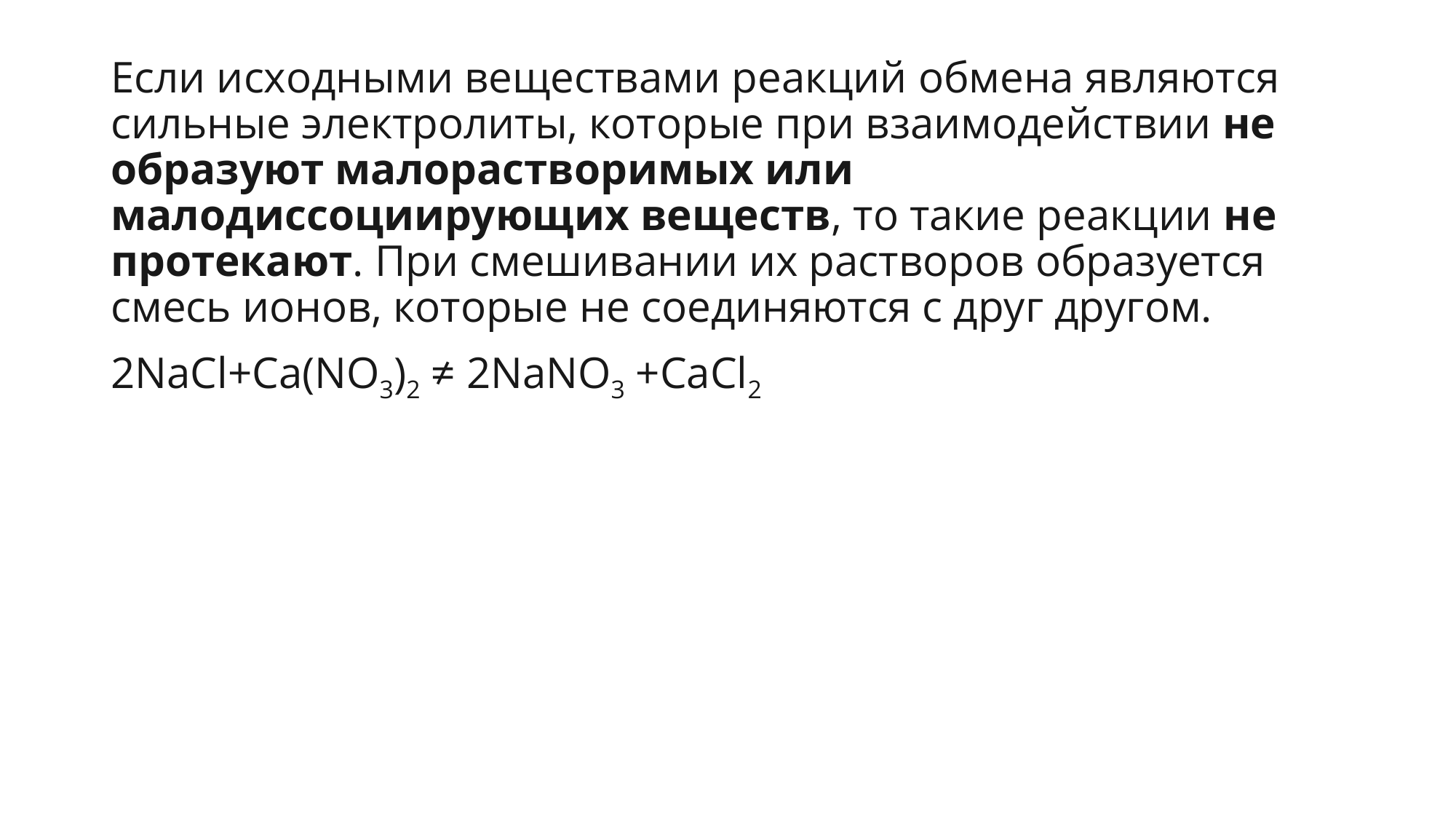

Если исходными веществами реакций обмена являются сильные электролиты, которые при взаимодействии не образуют малорастворимых или малодиссоциирующих веществ, то такие реакции не протекают. При смешивании их растворов образуется смесь ионов, которые не соединяются с друг другом.
2NaCl+Ca(NO3)2 ≠ 2NaNO3 +CaCl2